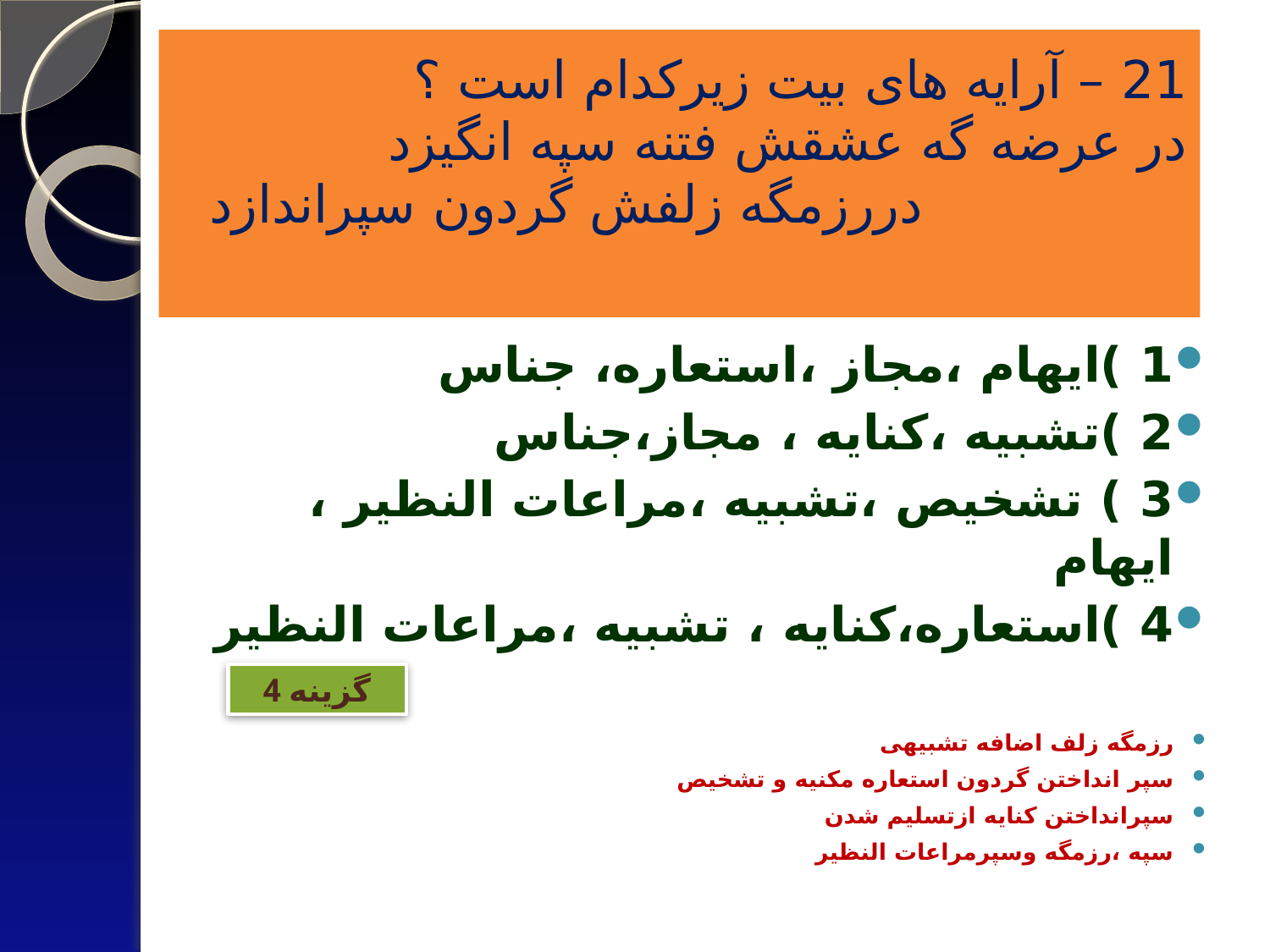

# 21 – آرایه های بیت زیرکدام است ؟ در عرضه گه عشقش فتنه سپه انگیزد دررزمگه زلفش گردون سپراندازد
1 )ایهام ،مجاز ،استعاره، جناس
2 )تشبیه ،کنایه ، مجاز،جناس
3 ) تشخیص ،تشبیه ،مراعات النظیر ، ایهام
4 )استعاره،کنایه ، تشبیه ،مراعات النظیر

رزمگه زلف اضافه تشبیهی
سپر انداختن گردون استعاره مکنیه و تشخیص
سپرانداختن کنایه ازتسلیم شدن
سپه ،رزمگه وسپرمراعات النظیر

گزینه 4